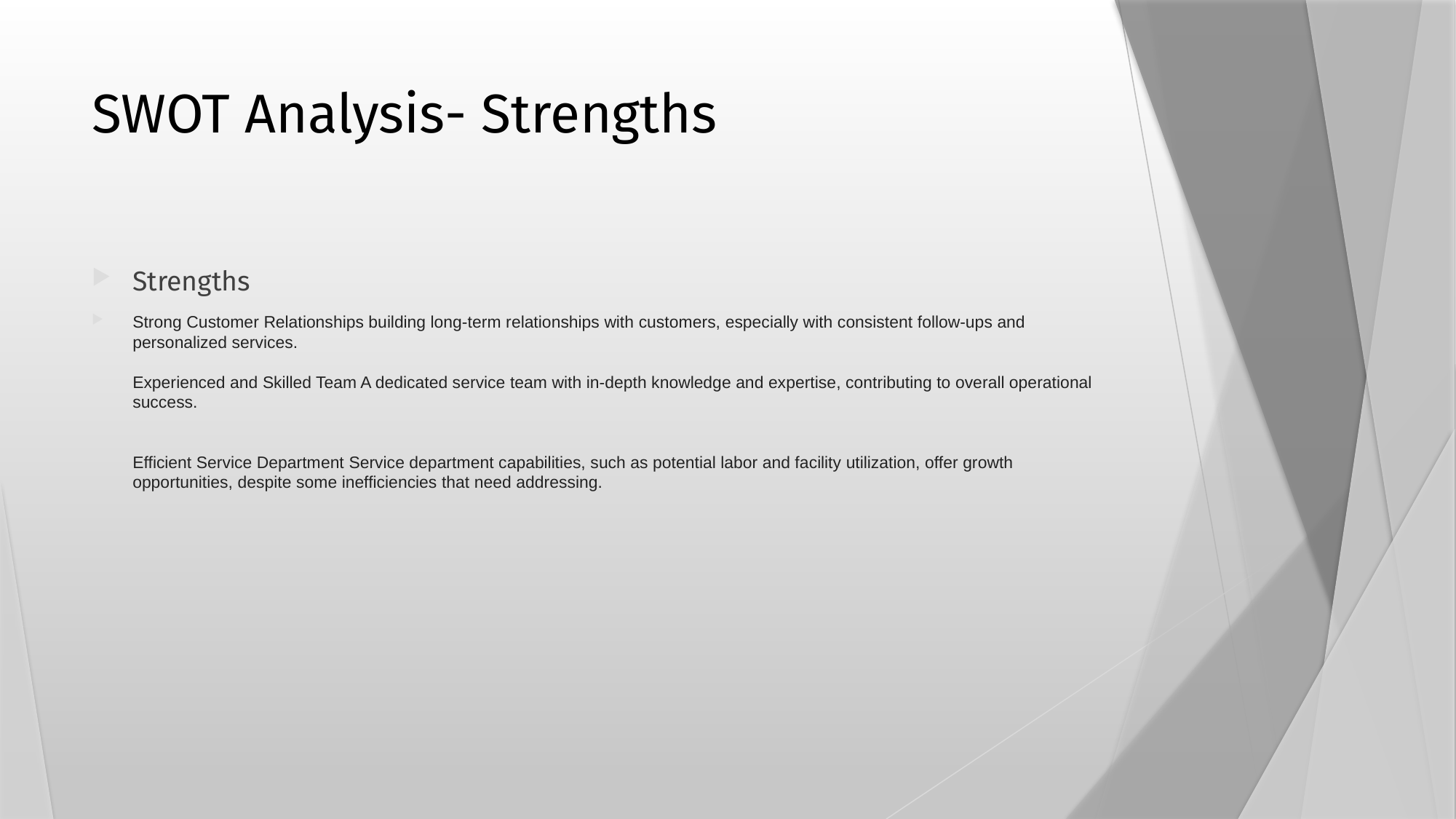

# SWOT Analysis- Strengths
Strengths
Strong Customer Relationships building long-term relationships with customers, especially with consistent follow-ups and personalized services.
Experienced and Skilled Team A dedicated service team with in-depth knowledge and expertise, contributing to overall operational success.
Efficient Service Department Service department capabilities, such as potential labor and facility utilization, offer growth opportunities, despite some inefficiencies that need addressing.